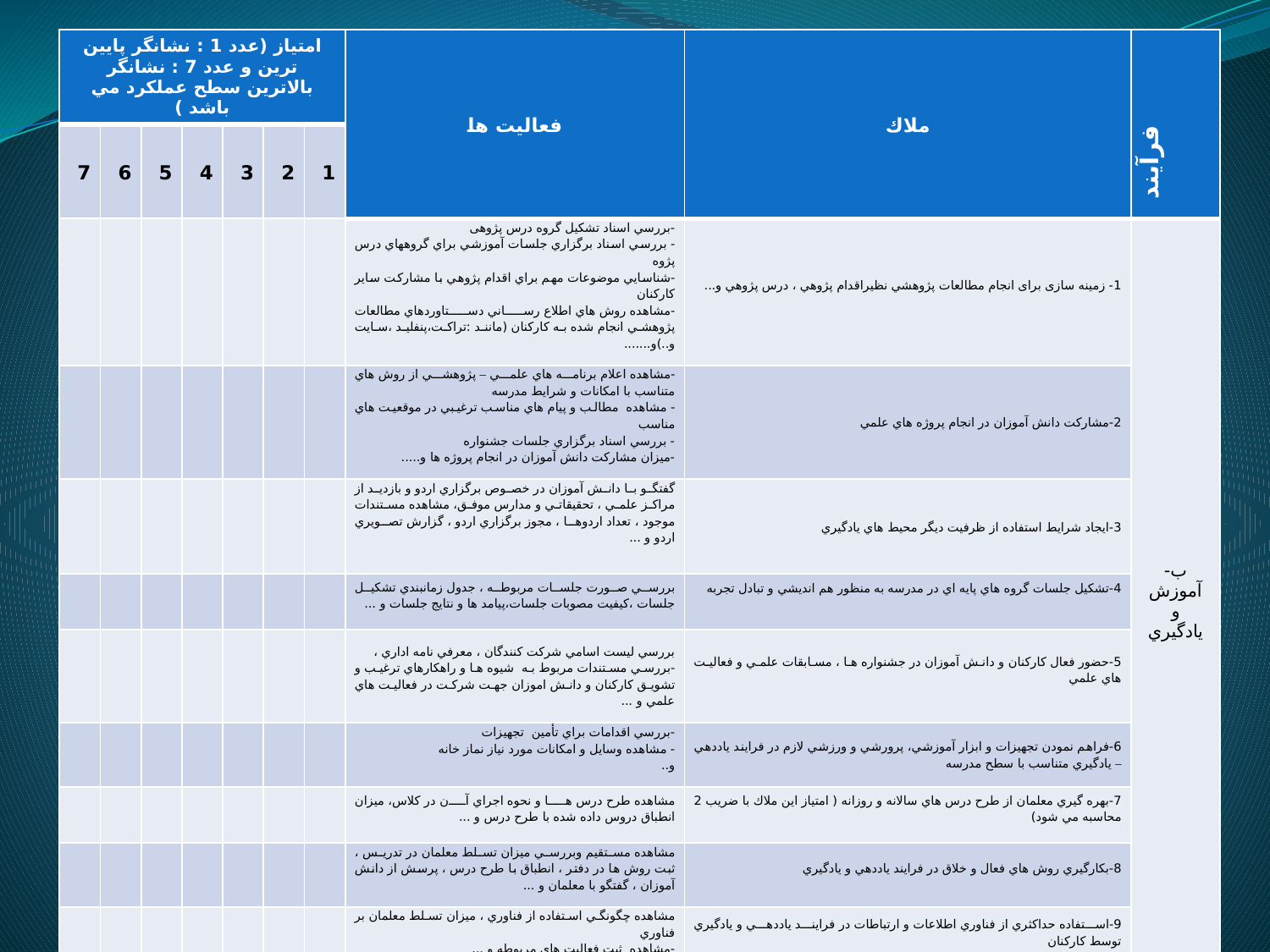

| امتياز (عدد 1 : نشانگر پايين ترين و عدد 7 : نشانگر بالاترين سطح عملكرد مي باشد ) |  |  |  |  |  |  | فعاليت ها | ملاك | فرآيند |
| --- | --- | --- | --- | --- | --- | --- | --- | --- | --- |
| 7 | 6 | 5 | 4 | 3 | 2 | 1 |  |  |  |
|  |  |  |  |  |  |  | -بررسي اسناد تشكيل گروه درس پژوهی - بررسي اسناد برگزاري جلسات آموزشي براي گروههاي درس پژوه -شناسايي موضوعات مهم براي اقدام پژوهي با مشاركت ساير كاركنان -مشاهده روش هاي اطلاع رساني دستاوردهاي مطالعات پژوهشي انجام شده به كاركنان (مانند :تراكت،پنفليد ،سايت و..)و....... | 1- زمینه سازی برای انجام مطالعات پژوهشي نظيراقدام پژوهي ، درس پژوهي و... | ب- آموزش و يادگيري |
|  |  |  |  |  |  |  | -مشاهده اعلام برنامه هاي علمي – پژوهشي از روش هاي متناسب با امكانات و شرايط مدرسه - مشاهده مطالب و پيام هاي مناسب ترغيبي در موقعيت هاي مناسب - بررسي اسناد برگزاري جلسات جشنواره -ميزان مشاركت دانش آموزان در انجام پروژه ها و..... | 2-مشارکت دانش آموزان در انجام پروژه هاي علمي |  |
|  |  |  |  |  |  |  | گفتگو با دانش آموزان در خصوص برگزاري اردو و بازديد از مراكز علمي ، تحقيقاتي و مدارس موفق، مشاهده مستندات موجود ، تعداد اردوها ، مجوز برگزاري اردو ، گزارش تصويري اردو و ... | 3-ايجاد شرايط استفاده از ظرفيت ديگر محيط هاي يادگيري |  |
|  |  |  |  |  |  |  | بررسي صورت جلسات مربوطه ، جدول زمانبندي تشكيل جلسات ،كيفيت مصوبات جلسات،پيامد ها و نتايج جلسات و ... | 4-تشكيل جلسات گروه هاي پايه اي در مدرسه به منظور هم انديشي و تبادل تجربه |  |
|  |  |  |  |  |  |  | بررسي ليست اسامي شركت كنندگان ، معرفي نامه اداري ، -بررسي مستندات مربوط به شيوه ها و راهكارهاي ترغيب و تشويق كاركنان و دانش اموزان جهت شركت در فعاليت هاي علمي و ... | 5-حضور فعال كاركنان و دانش آموزان در جشنواره ها ، مسابقات علمي و فعاليت هاي علمي |  |
|  |  |  |  |  |  |  | -بررسي اقدامات براي تأمين تجهيزات - مشاهده وسايل و امكانات مورد نياز نماز خانه و.. | 6-فراهم نمودن تجهيزات و ابزار آموزشي، پرورشي و ورزشي لازم در فرايند ياددهي – يادگيري متناسب با سطح مدرسه |  |
|  |  |  |  |  |  |  | مشاهده طرح درس ها و نحوه اجراي آن در كلاس، ميزان انطباق دروس داده شده با طرح درس و ... | 7-بهره گيري معلمان از طرح درس هاي سالانه و روزانه ( امتياز اين ملاك با ضريب 2 محاسبه مي شود) |  |
|  |  |  |  |  |  |  | مشاهده مستقيم وبررسي ميزان تسلط معلمان در تدريس ، ثبت روش ها در دفتر ، انطباق با طرح درس ، پرسش از دانش آموزان ، گفتگو با معلمان و ... | 8-بكارگيري روش هاي فعال و خلاق در فرايند ياددهي و يادگيري |  |
|  |  |  |  |  |  |  | مشاهده چگونگي استفاده از فناوري ، ميزان تسلط معلمان بر فناوري -مشاهده ثبت فعاليت هاي مربوطه و ... | 9-استفاده حداكثري از فناوري اطلاعات و ارتباطات در فرايند ياددهي و يادگيري توسط كاركنان |  |
|  |  |  |  |  |  |  | مشاهده تعداد محتواهاي توليد شده – كيفيت محتواي توليد شده ، ميزان استفاده از محتواي توليدي ، برگزاري نمايشگاه مربوطه ، گزارش تصويري و ... | 10-توليدابزار آموزشي و محتوا توسط كاركنان و دانش آموزان (دست سازه ها ، پاور پوئينت و ...) |  |
|  |  |  |  |  |  |  | -پيش بيني تكاليف ويژه براي دانش آموزان -پيشنهادات براي رفع كاستي ها و ضعف ها -برنامه هاي تكميلي و جبراني و... | 11-شناسايي دانش آموزان در معرض افت تحصيلي و تلاش در رفع مشكل آنها |  |
|  |  |  |  |  |  |  | مشاهده نمودارها واطلاعات مربوط به دضعيت تحصيلي دانش آموزان و مقايسه با سال هاي قبل. | 12-وضعيت پيشرفت تحصيلي دانش آموزان |  |
|  |  |  |  |  |  |  | مشاهده ودريافت صورت جلسات مربوطه ، گزارش تصويري ، خروجي جلسه و ... | 13-برگزاري جلسات آموزشي با محوريت مباحث علمي ، حرفه اي ، تربيتي ، ديني و ... براي كليه كاركنان 14-و... |  |